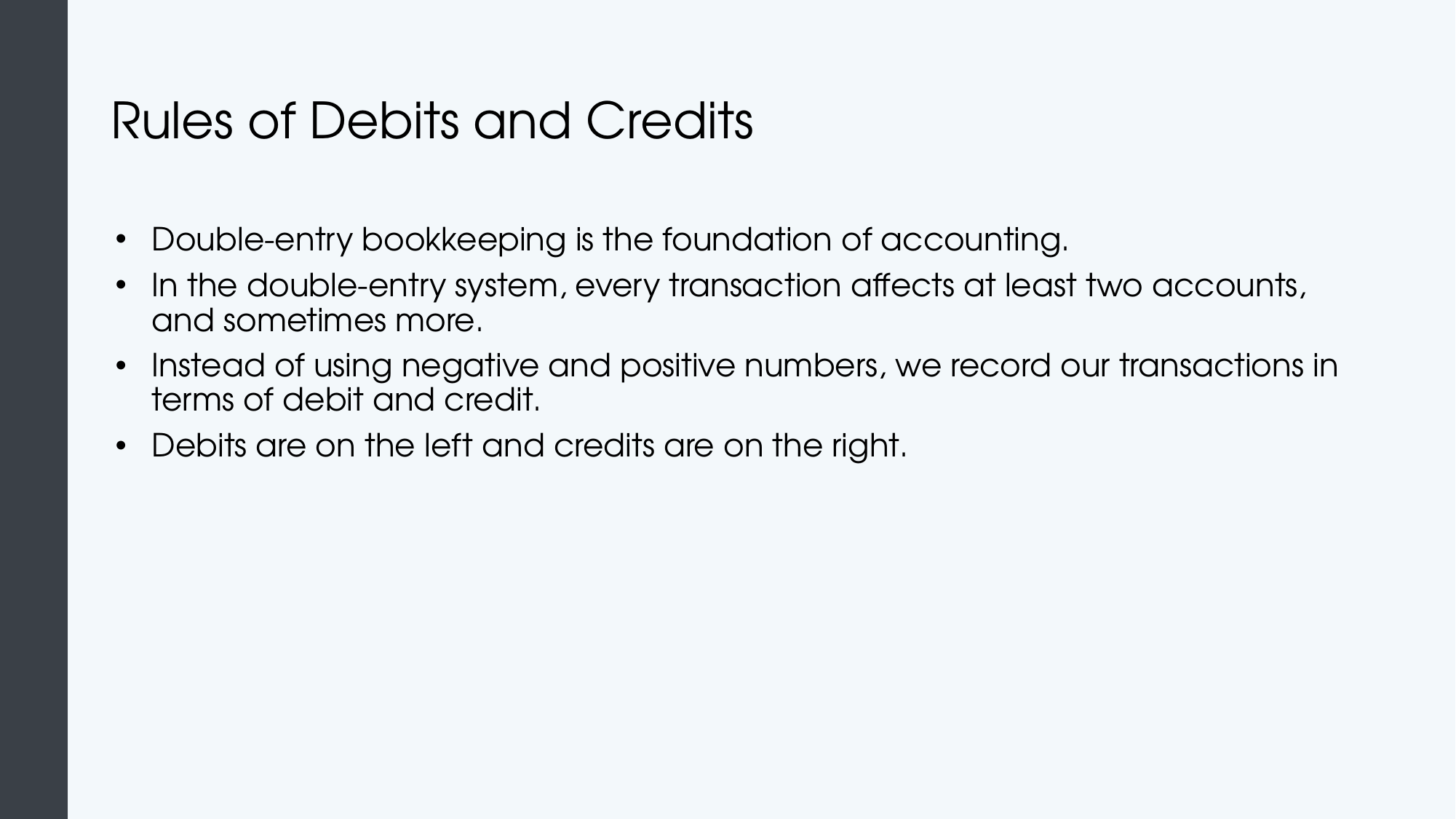

# Rules of Debits and Credits
Double-entry bookkeeping is the foundation of accounting.
In the double-entry system, every transaction affects at least two accounts, and sometimes more.
Instead of using negative and positive numbers, we record our transactions in terms of debit and credit.
Debits are on the left and credits are on the right.